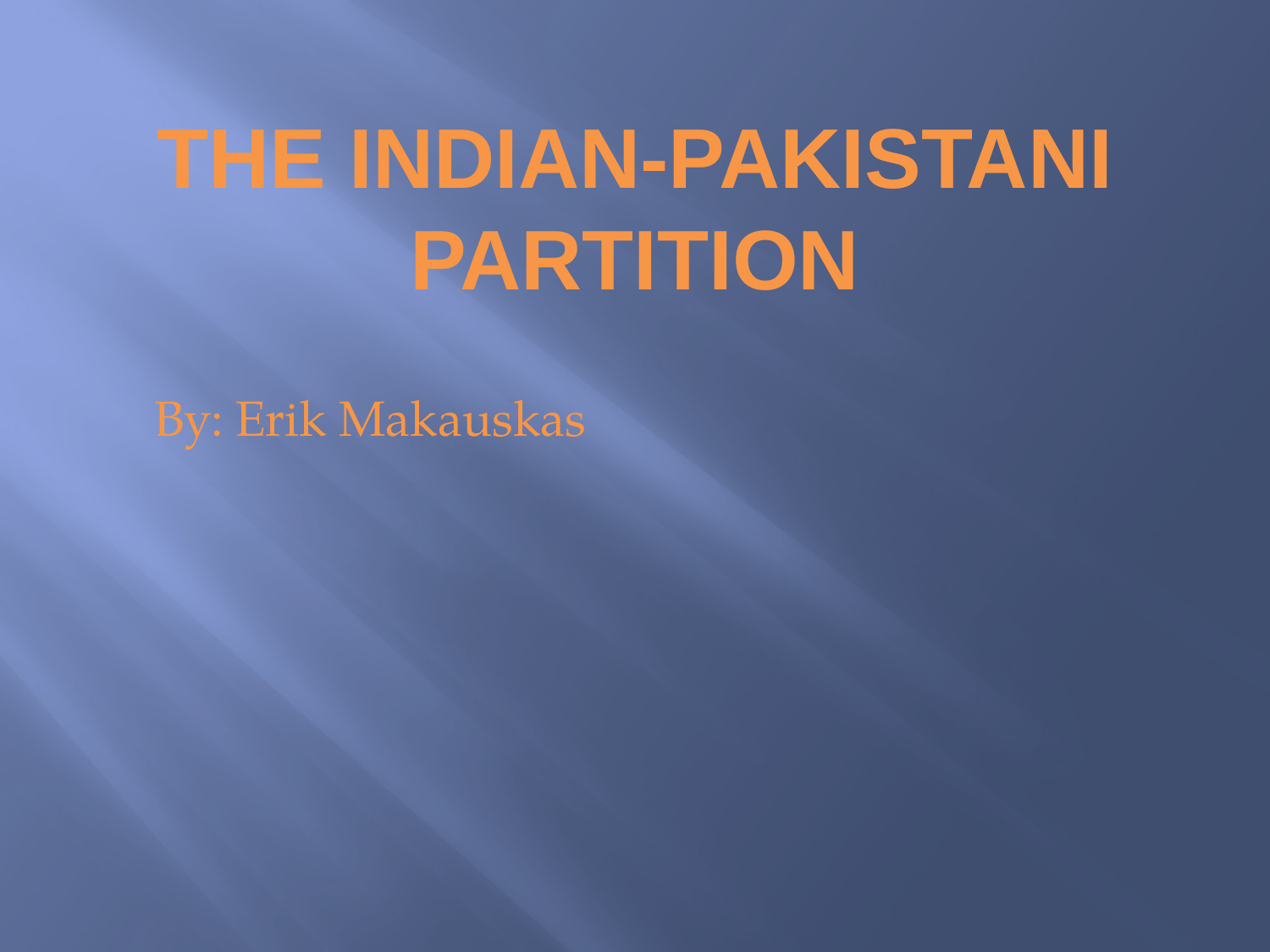

# The Indian-Pakistani Partition
By: Erik Makauskas